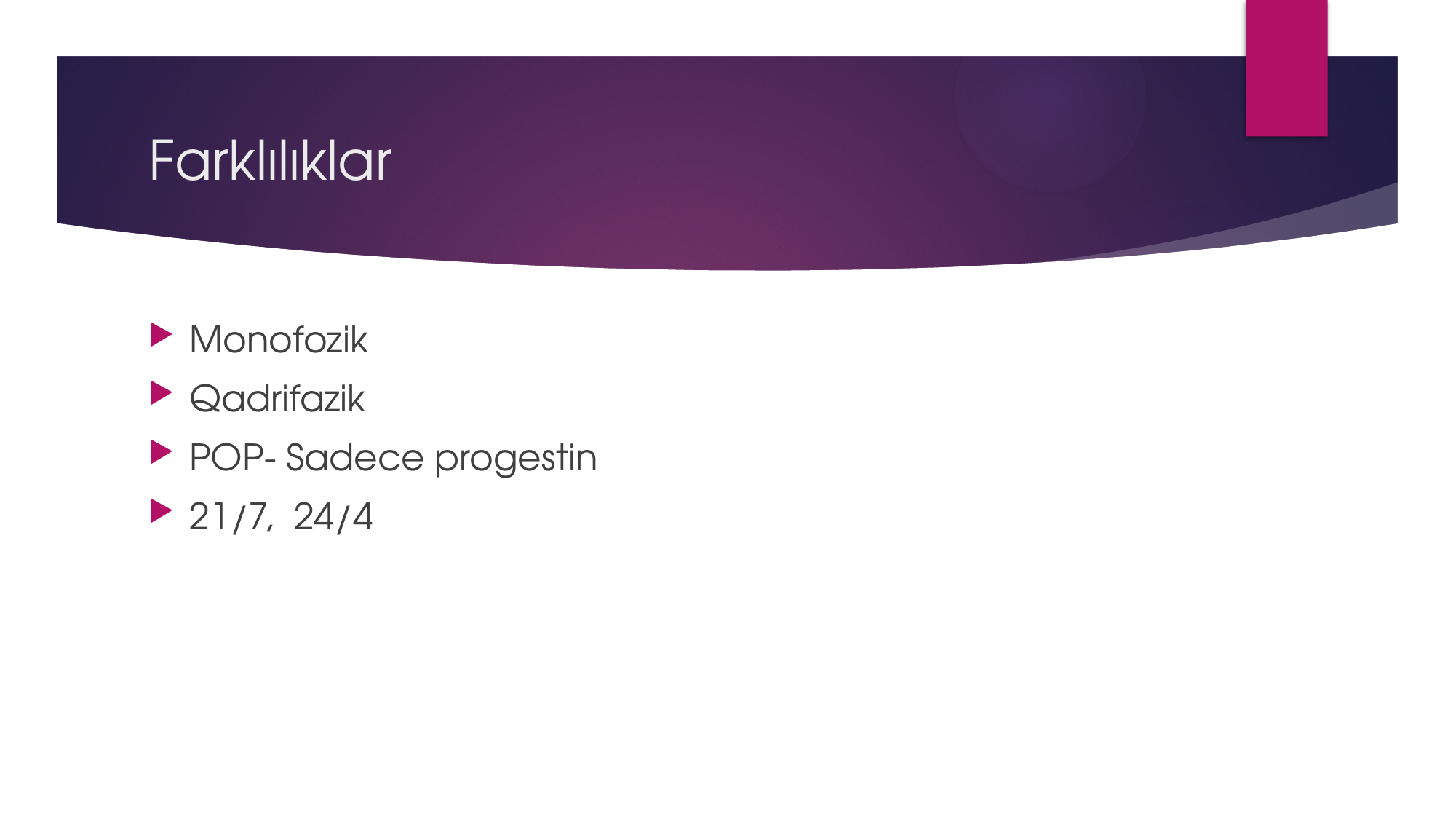

# Farklılıklar
Monofozik
Qadrifazik
POP- Sadece progestin
21/7,  24/4